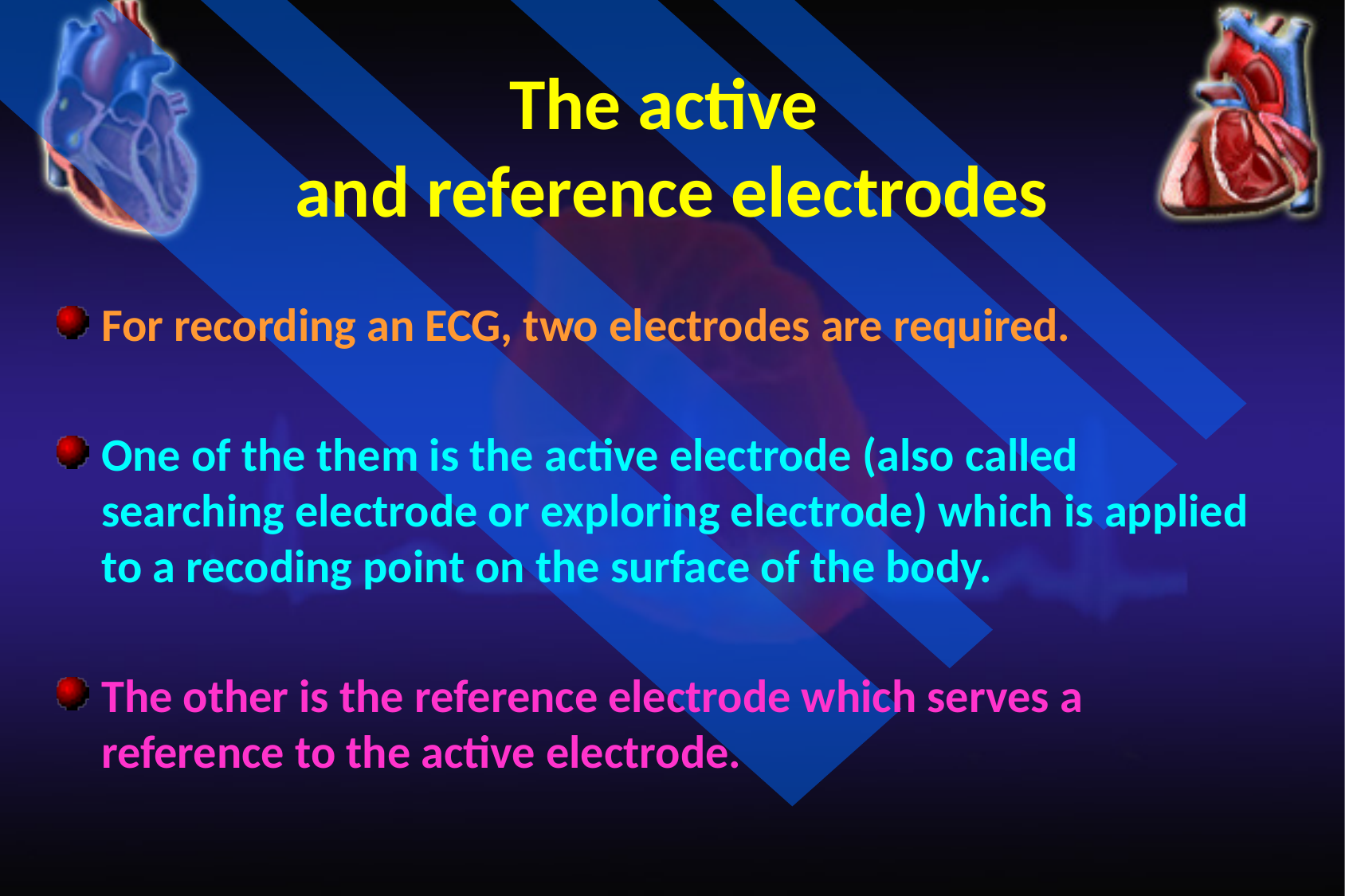

The active
and reference electrodes
For recording an ECG, two electrodes are required.

One of the them is the active electrode (also called searching electrode or exploring electrode) which is applied to a recoding point on the surface of the body.

The other is the reference electrode which serves a reference to the active electrode.